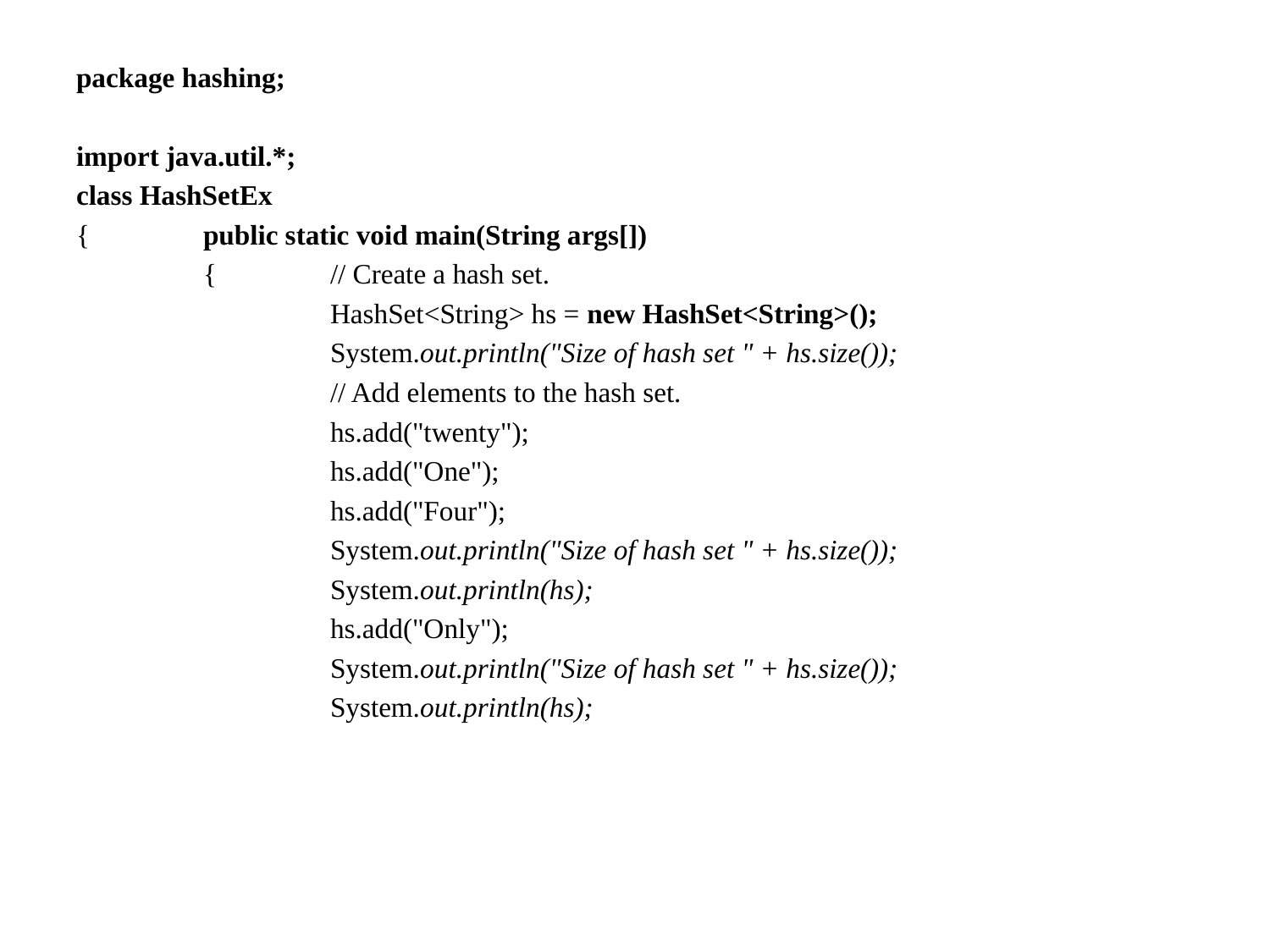

package hashing;

import java.util.*;
class HashSetEx
{	public static void main(String args[])
	{	// Create a hash set.
		HashSet<String> hs = new HashSet<String>();
		System.out.println("Size of hash set " + hs.size());
		// Add elements to the hash set.
		hs.add("twenty");
		hs.add("One");
		hs.add("Four");
		System.out.println("Size of hash set " + hs.size());
		System.out.println(hs);
		hs.add("Only");
		System.out.println("Size of hash set " + hs.size());
		System.out.println(hs);